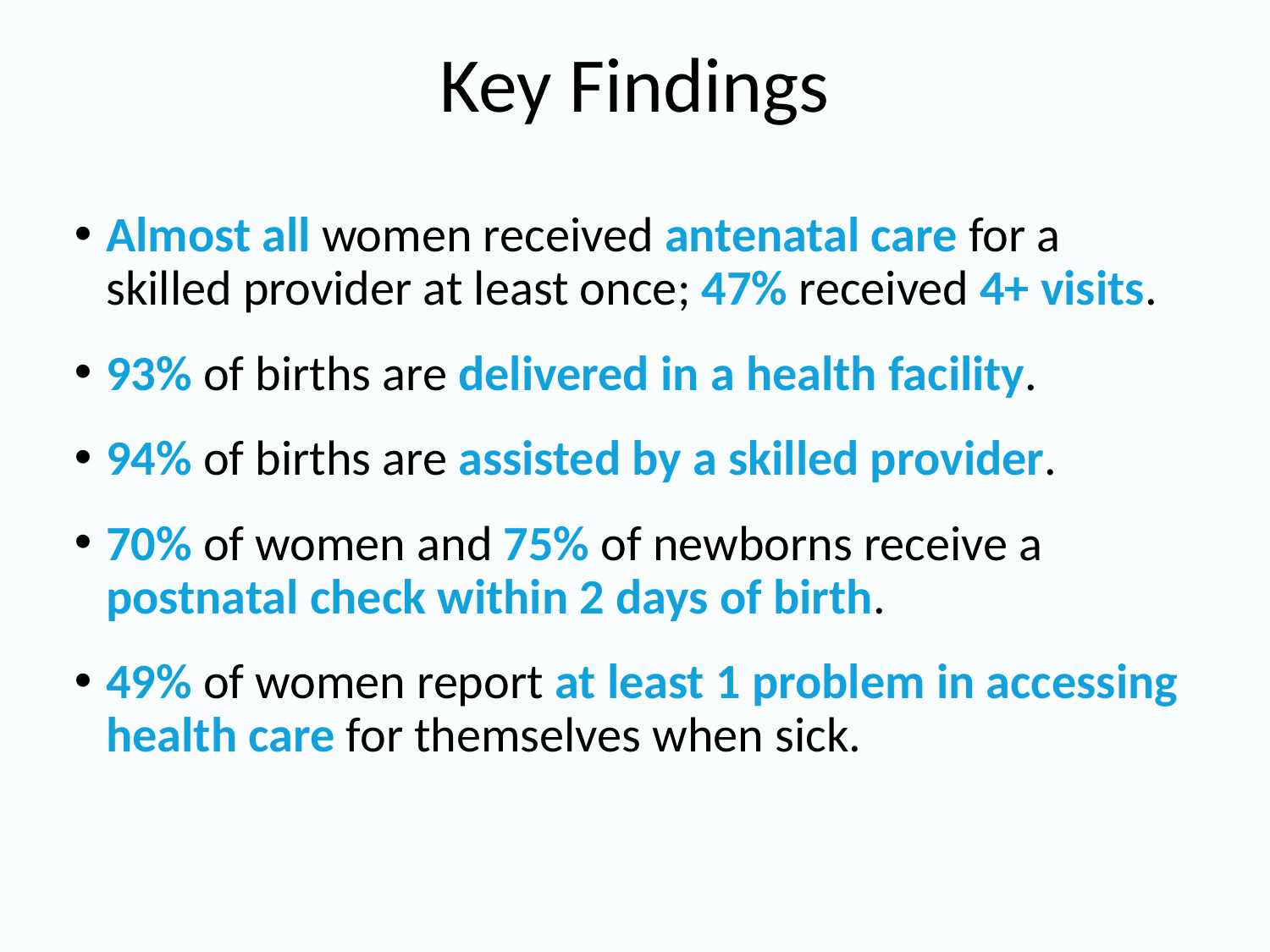

# Key Findings
Almost all women received antenatal care for a skilled provider at least once; 47% received 4+ visits.
93% of births are delivered in a health facility.
94% of births are assisted by a skilled provider.
70% of women and 75% of newborns receive a postnatal check within 2 days of birth.
49% of women report at least 1 problem in accessing health care for themselves when sick.